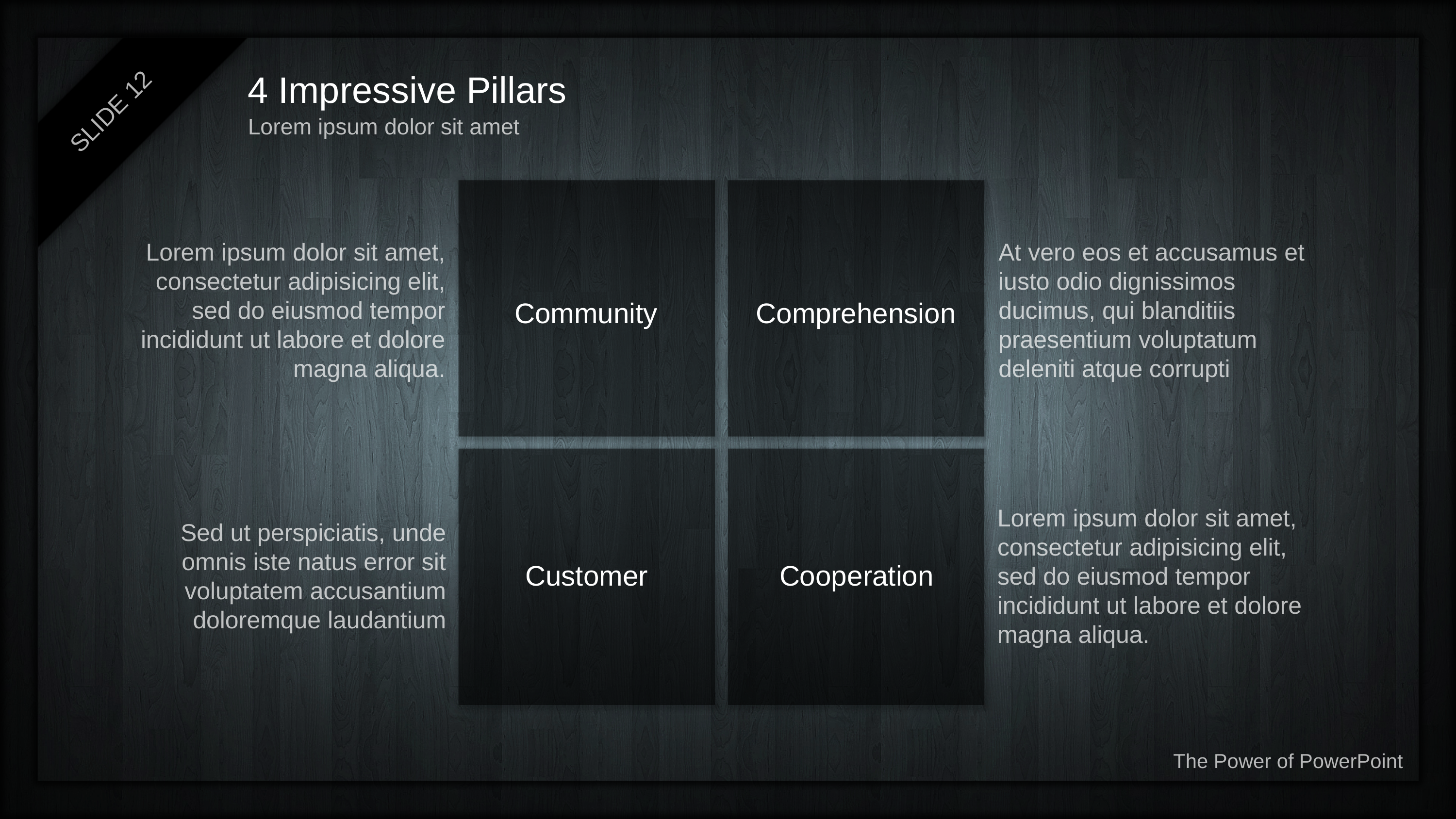

# 4 Impressive Pillars
SLIDE 12
Lorem ipsum dolor sit amet
Lorem ipsum dolor sit amet, consectetur adipisicing elit,
sed do eiusmod tempor incididunt ut labore et dolore magna aliqua.
At vero eos et accusamus et iusto odio dignissimos ducimus, qui blanditiis praesentium voluptatum deleniti atque corrupti
Community
Comprehension
Sed ut perspiciatis, unde omnis iste natus error sit voluptatem accusantium doloremque laudantium
Lorem ipsum dolor sit amet, consectetur adipisicing elit,
sed do eiusmod tempor incididunt ut labore et dolore magna aliqua.
Customer
Cooperation